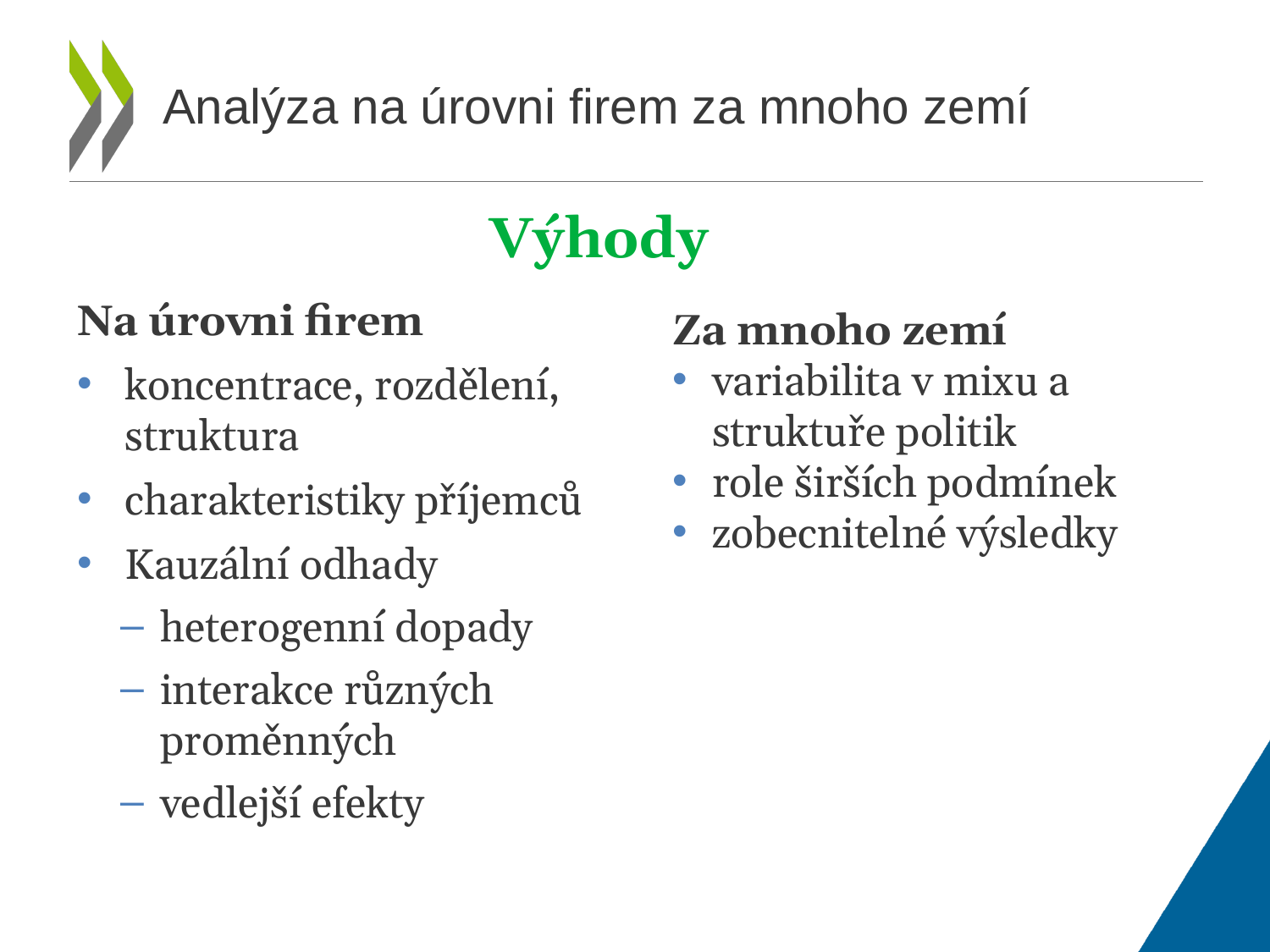

# Analýza na úrovni firem za mnoho zemí
Výhody

Na úrovni firem
koncentrace, rozdělení, struktura
charakteristiky příjemců
Kauzální odhady
heterogenní dopady
interakce různých proměnných
vedlejší efekty

Za mnoho zemí
variabilita v mixu a struktuře politik
role širších podmínek
zobecnitelné výsledky